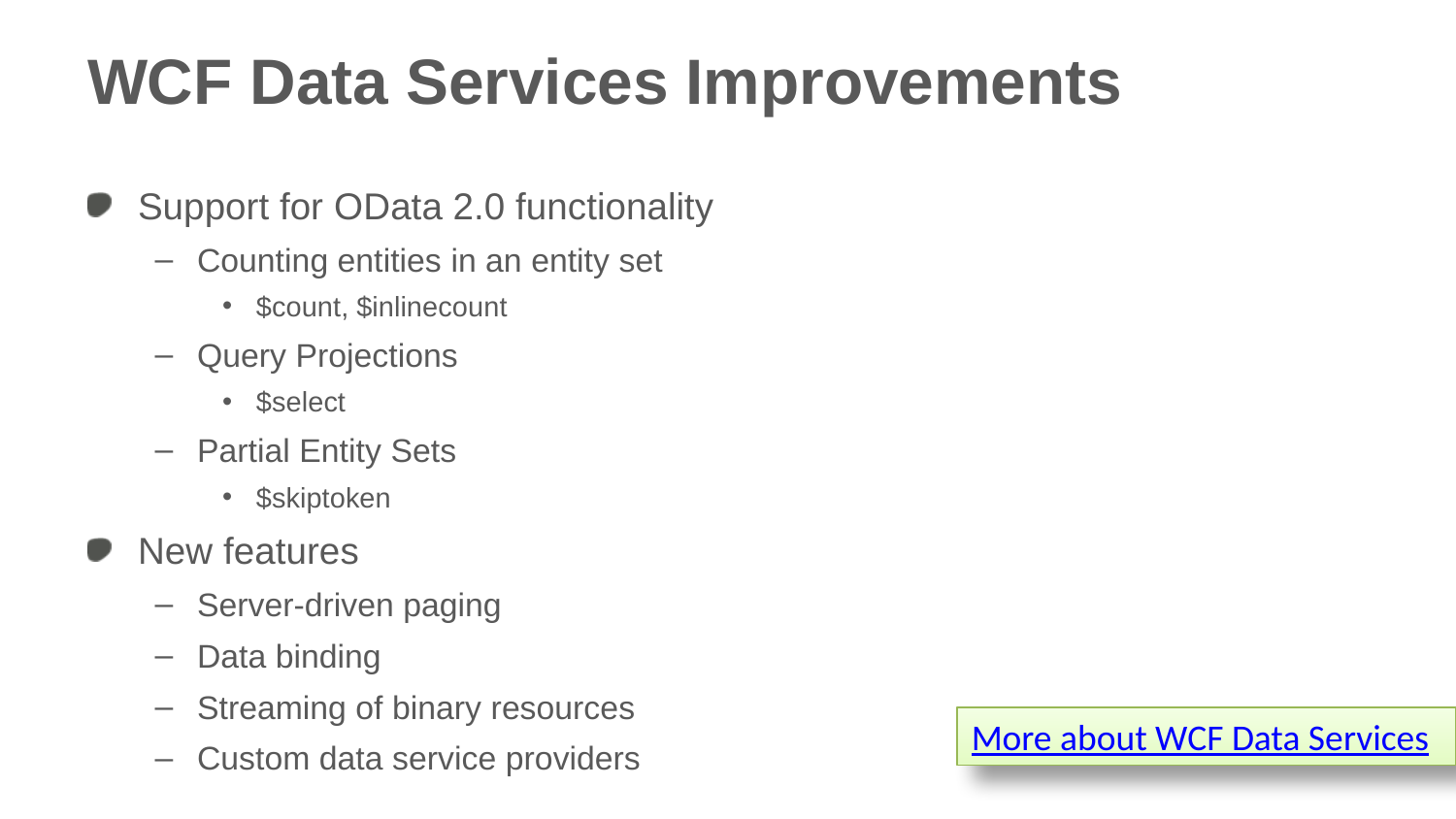

# WCF Data Services Improvements
Support for OData 2.0 functionality
Counting entities in an entity set
$count, $inlinecount
Query Projections
$select
Partial Entity Sets
$skiptoken
New features
Server-driven paging
Data binding
Streaming of binary resources
Custom data service providers
More about WCF Data Services